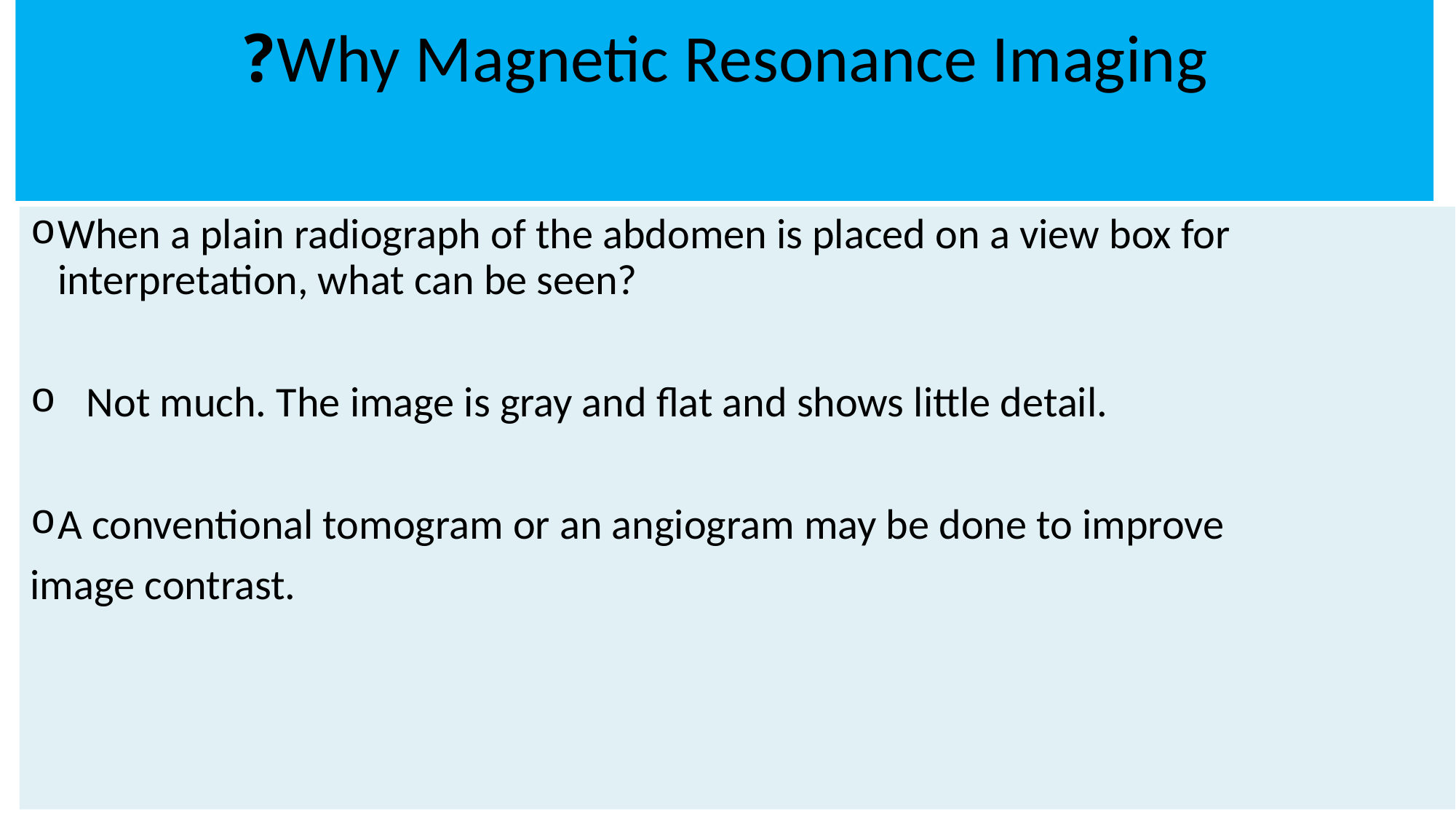

# Why Magnetic Resonance Imaging?
When a plain radiograph of the abdomen is placed on a view box for interpretation, what can be seen?

   Not much. The image is gray and flat and shows little detail.

A conventional tomogram or an angiogram may be done to improve
image contrast.